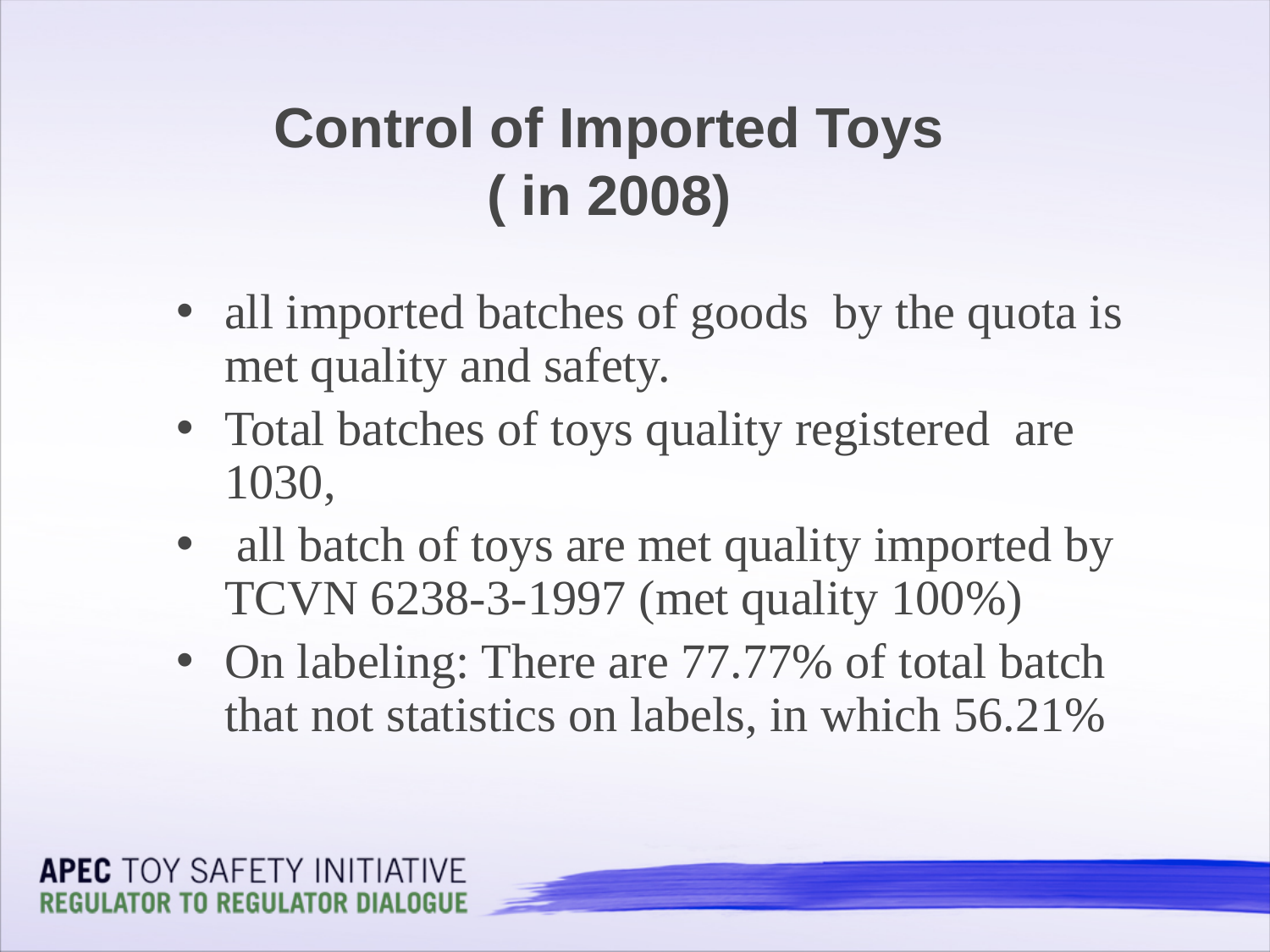

# Control of Imported Toys ( in 2008)
all imported batches of goods  by the quota is met quality and safety.
Total batches of toys quality registered  are 1030,
 all batch of toys are met quality imported by TCVN 6238-3-1997 (met quality 100%)
On labeling: There are 77.77% of total batch that not statistics on labels, in which 56.21%